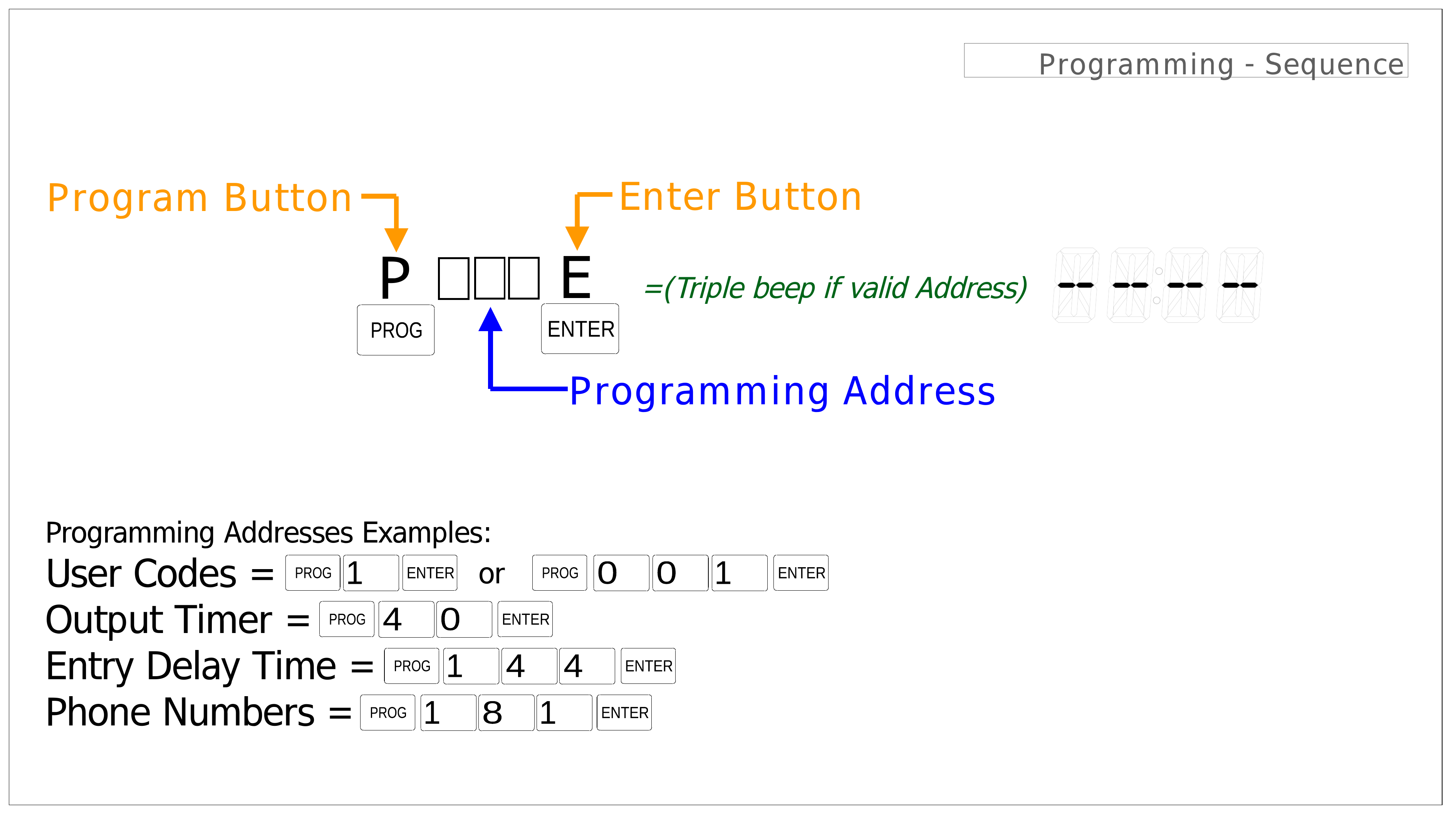

Programming - Sequence
Enter Button
Program Button

E	  =(Triple beep if valid Address)
P

ENTER

PROG

Programming Address
Programming Addresses Examples:
User Codes =
Output Timer =
Entry Delay Time =
Phone Numbers =
or

PROG

1

ENTER

PROG

0

0

1

ENTER

PROG

4

0

ENTER

4

PROG

1

4

ENTER

PROG

1

8

1

ENTER